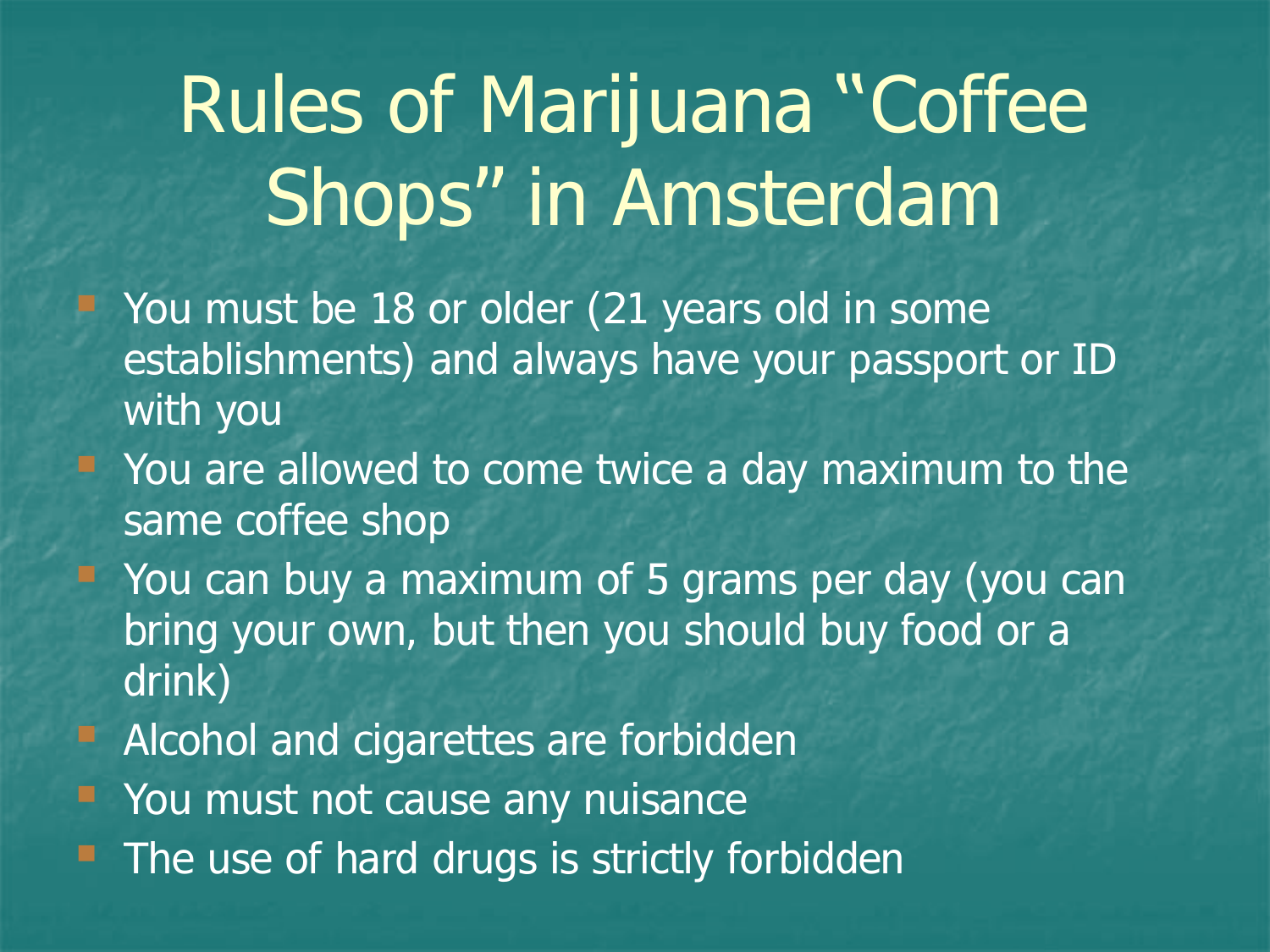

# Rules of Marijuana “Coffee Shops” in Amsterdam
You must be 18 or older (21 years old in some establishments) and always have your passport or ID with you
You are allowed to come twice a day maximum to the same coffee shop
You can buy a maximum of 5 grams per day (you can bring your own, but then you should buy food or a drink)
Alcohol and cigarettes are forbidden
You must not cause any nuisance
The use of hard drugs is strictly forbidden